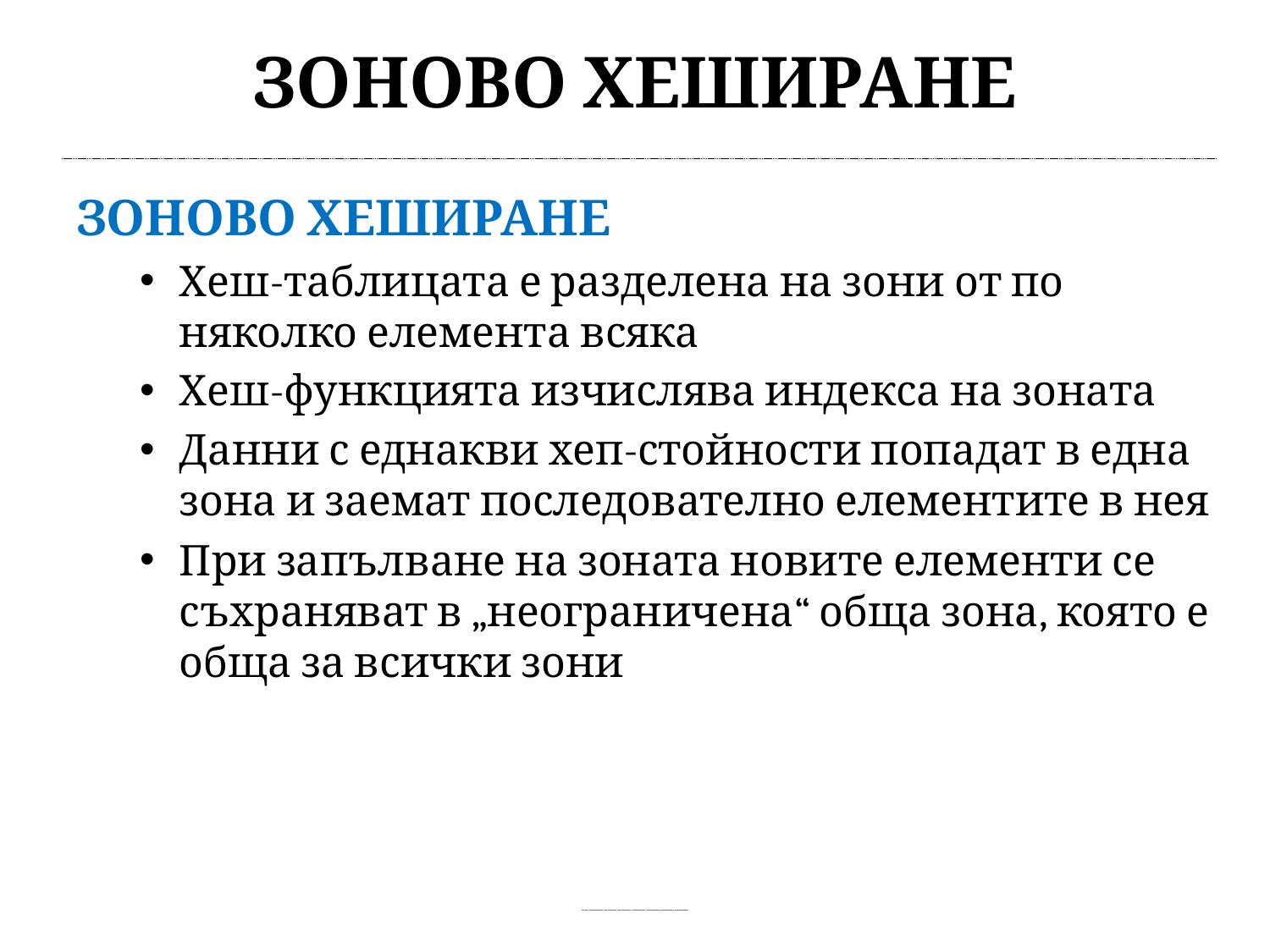

# Зоново хеширане
Зоново хеширане
Хеш-таблицата е разделена на зони от по няколко елемента всяка
Хеш-функцията изчислява индекса на зоната
Данни с еднакви хеп-стойности попадат в една зона и заемат последователно елементите в нея
При запълване на зоната новите елементи се съхраняват в „неограничена“ обща зона, която е обща за всички зони